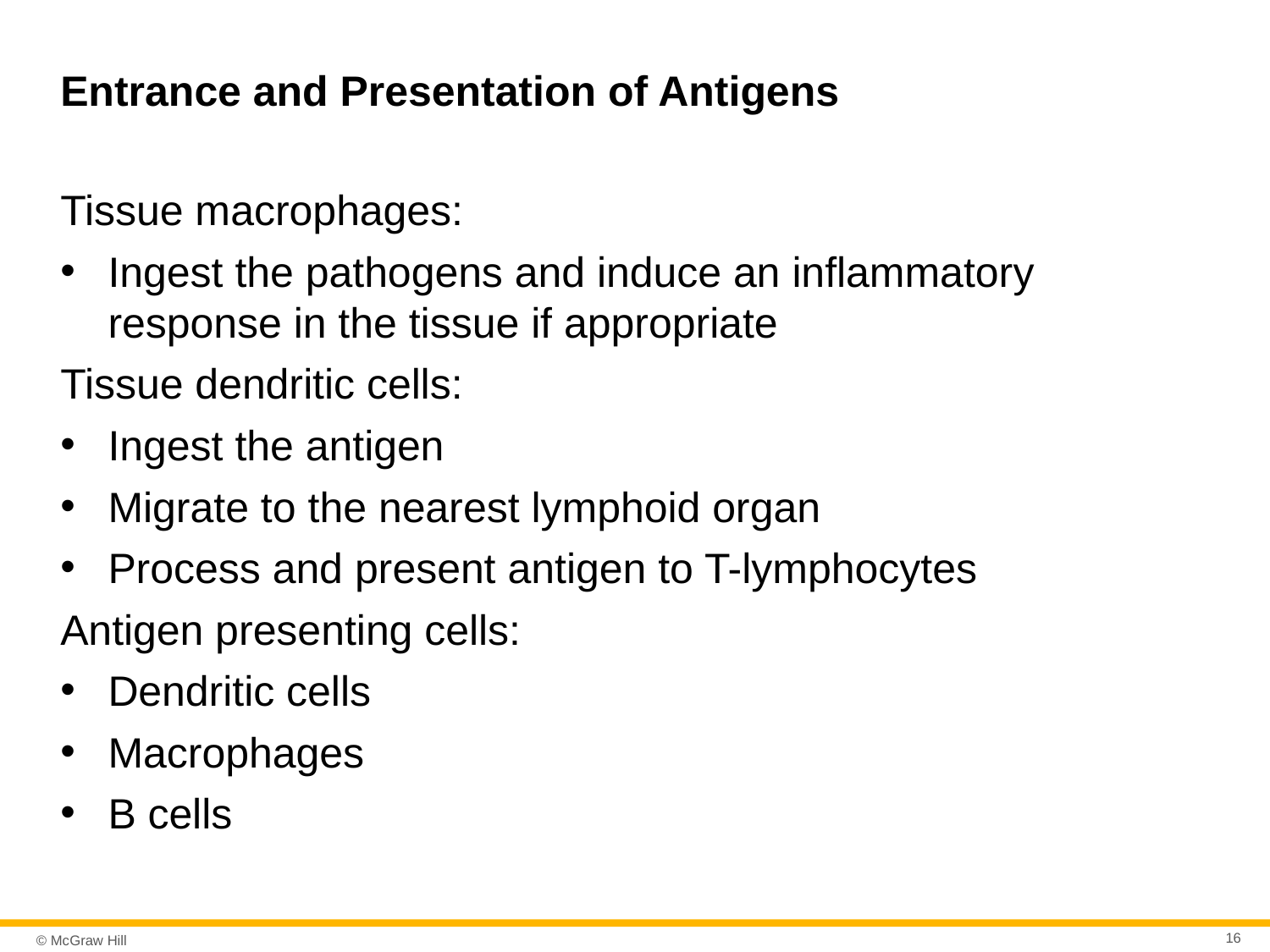

# Entrance and Presentation of Antigens
Tissue macrophages:
Ingest the pathogens and induce an inflammatory response in the tissue if appropriate
Tissue dendritic cells:
Ingest the antigen
Migrate to the nearest lymphoid organ
Process and present antigen to T-lymphocytes
Antigen presenting cells:
Dendritic cells
Macrophages
B cells